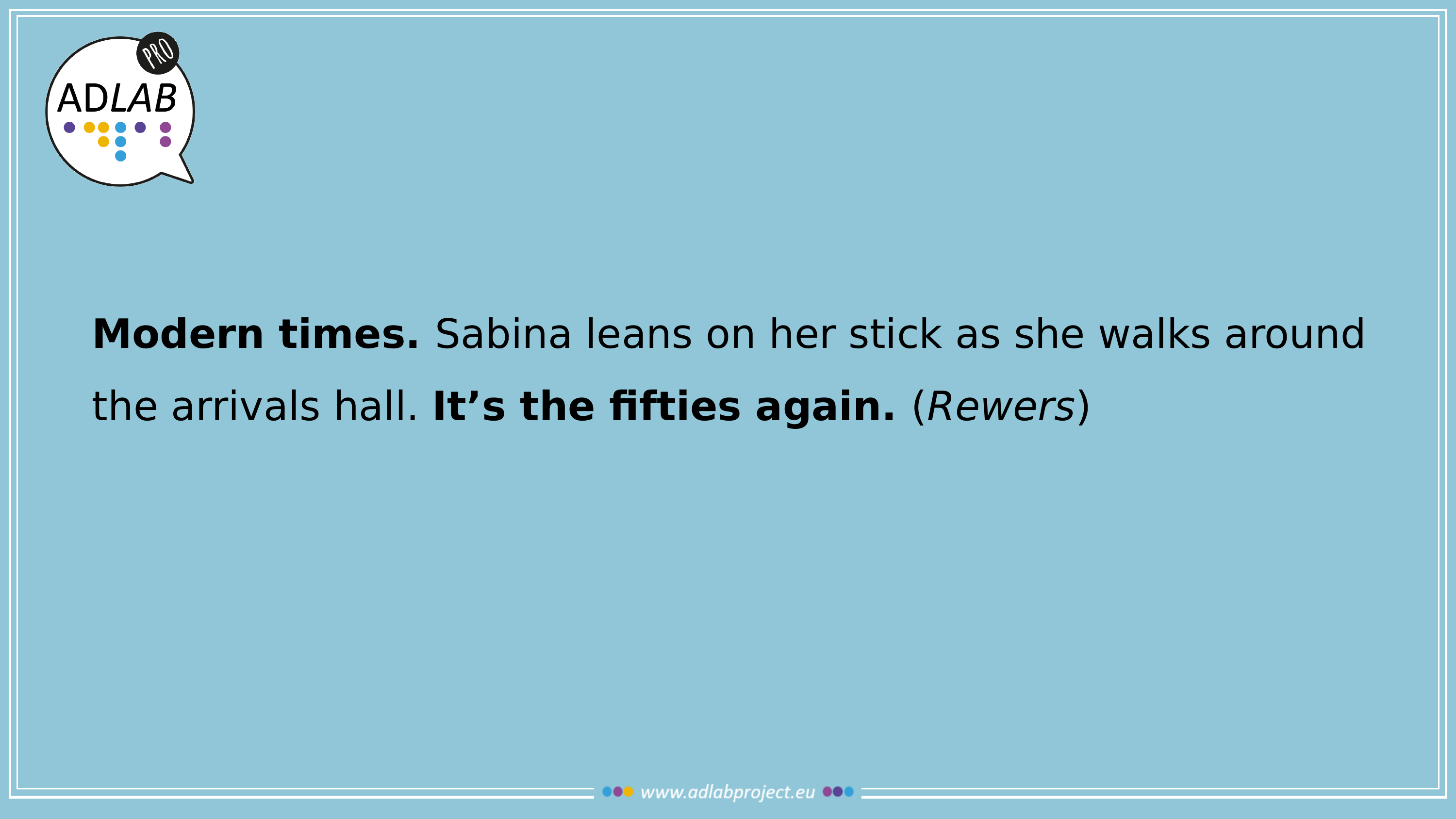

Modern times. Sabina leans on her stick as she walks around the arrivals hall. It’s the fifties again. (Rewers)